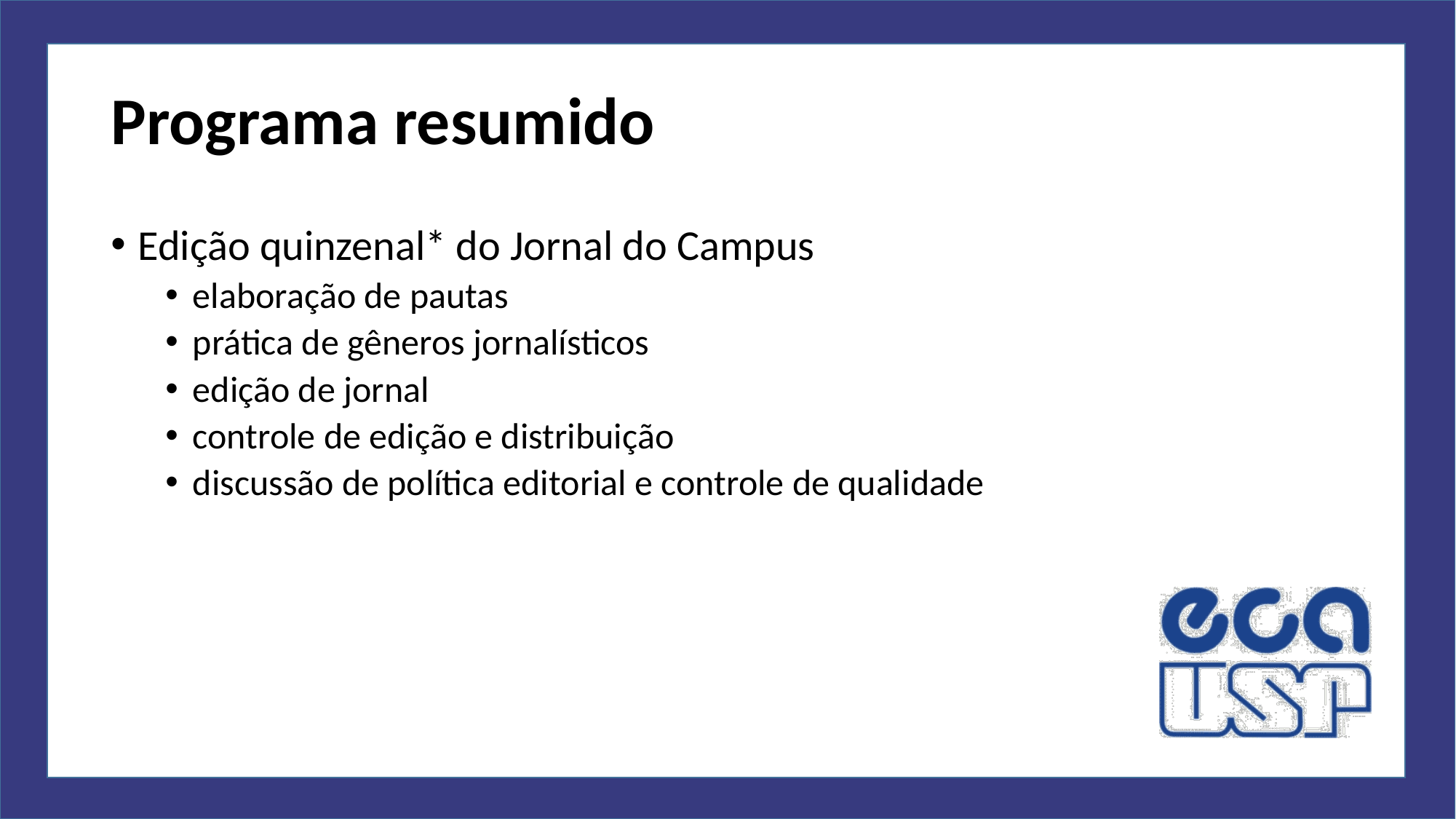

# Programa resumido
Edição quinzenal* do Jornal do Campus
elaboração de pautas
prática de gêneros jornalísticos
edição de jornal
controle de edição e distribuição
discussão de política editorial e controle de qualidade